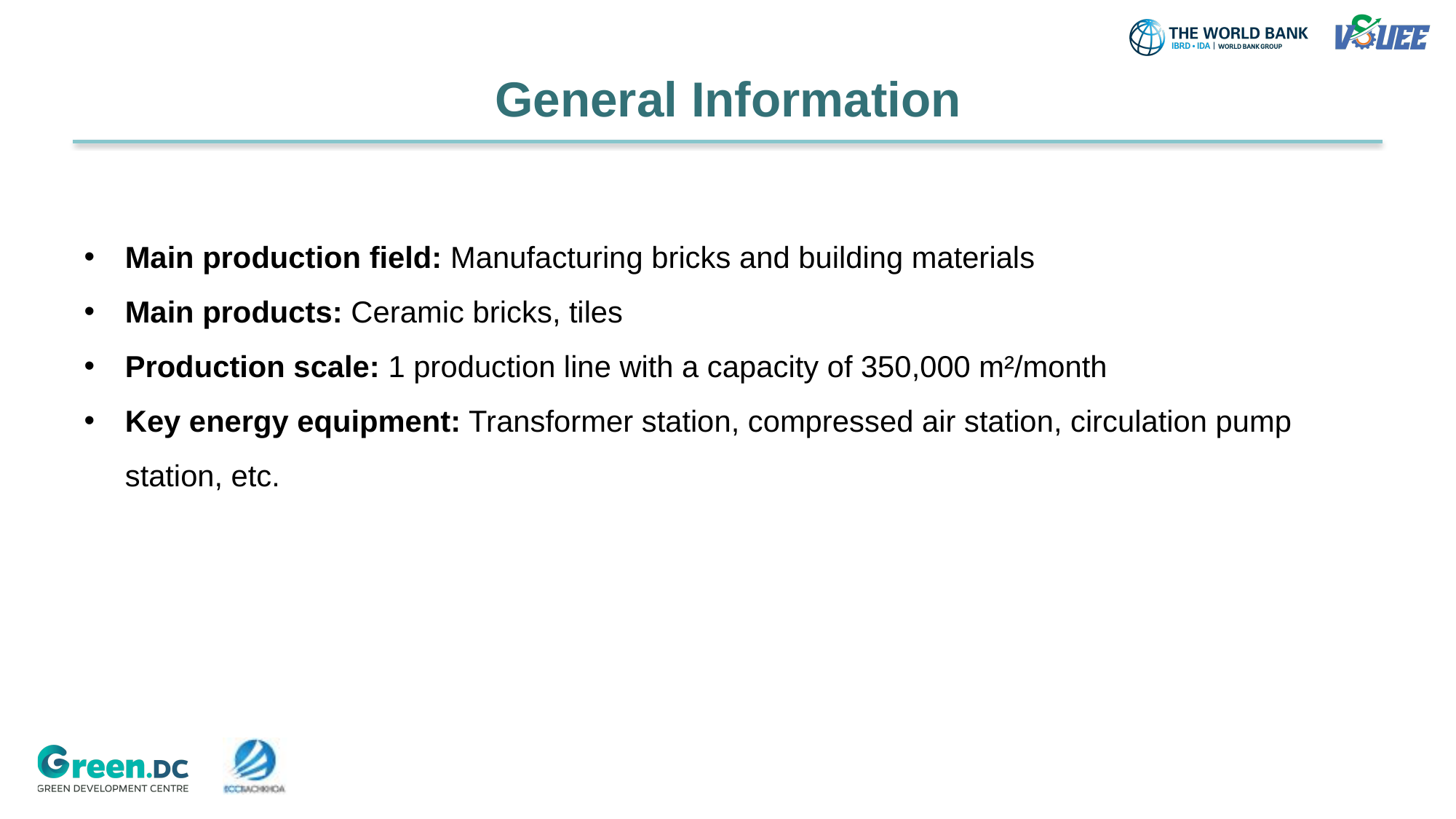

# General Information
Main production field: Manufacturing bricks and building materials
Main products: Ceramic bricks, tiles
Production scale: 1 production line with a capacity of 350,000 m²/month
Key energy equipment: Transformer station, compressed air station, circulation pump station, etc.